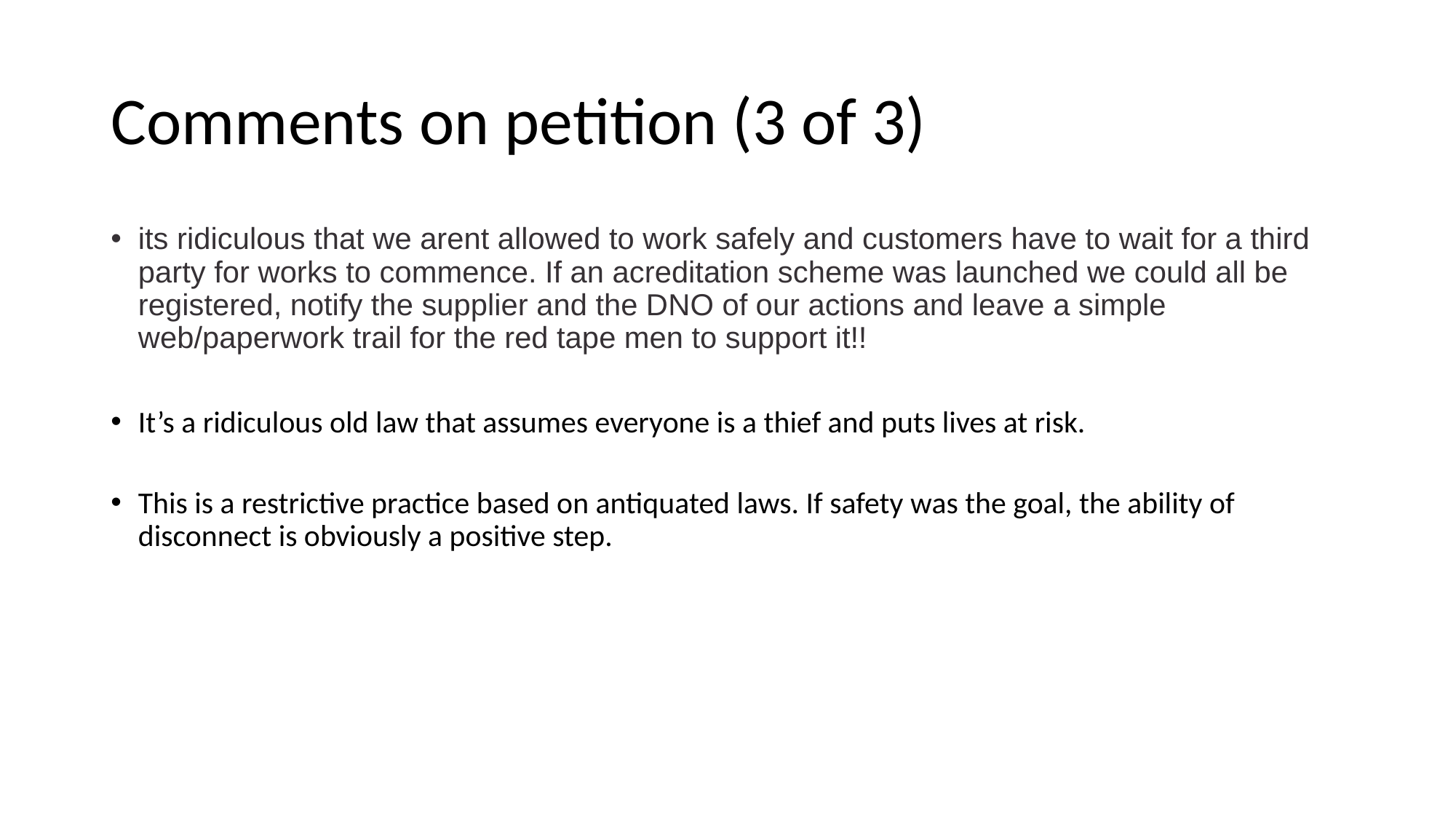

# Comments on petition (3 of 3)
its ridiculous that we arent allowed to work safely and customers have to wait for a third party for works to commence. If an acreditation scheme was launched we could all be registered, notify the supplier and the DNO of our actions and leave a simple web/paperwork trail for the red tape men to support it!!
It’s a ridiculous old law that assumes everyone is a thief and puts lives at risk.
This is a restrictive practice based on antiquated laws. If safety was the goal, the ability of disconnect is obviously a positive step.